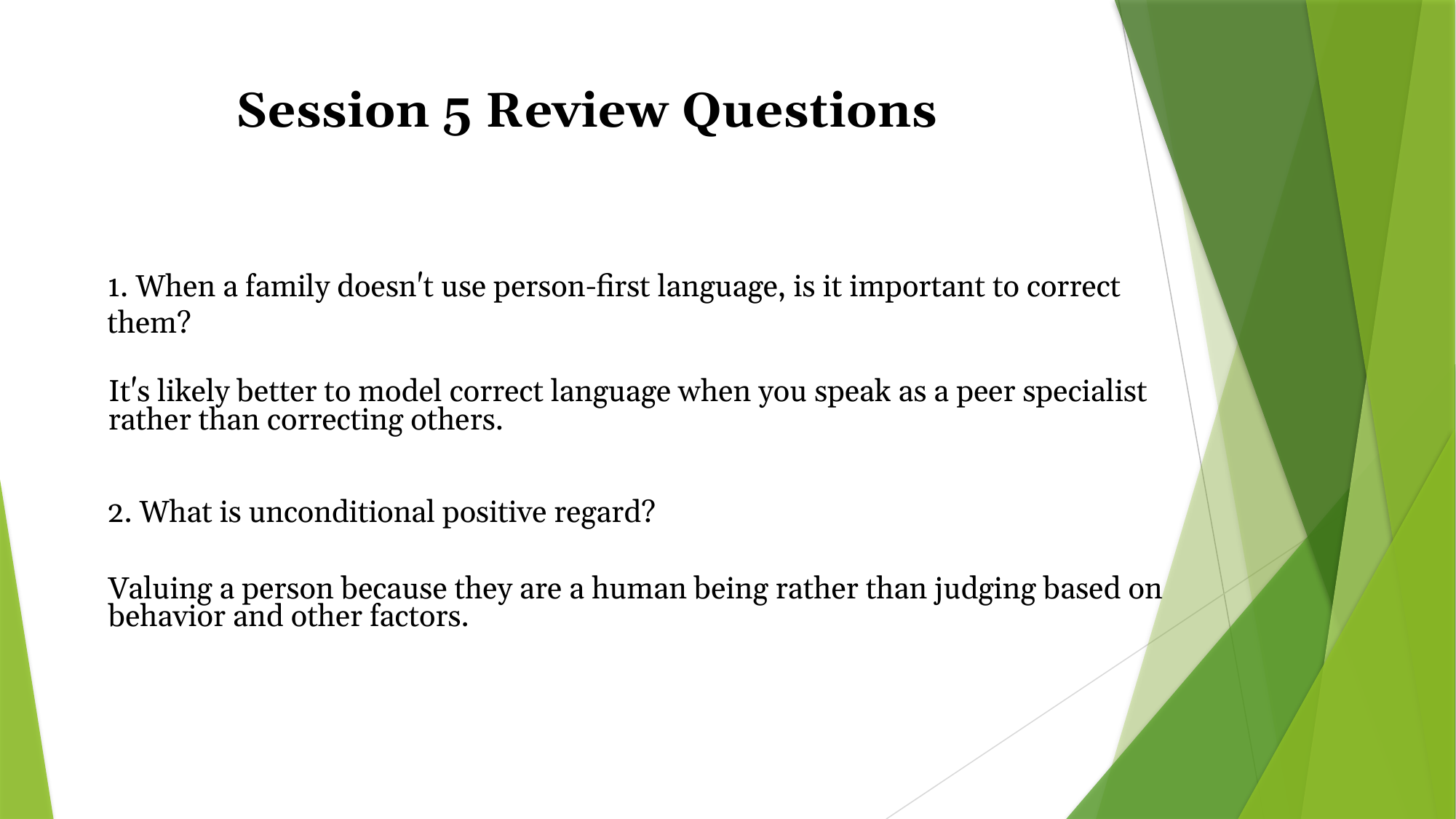

# Session 5 Review Questions
1. When a family doesn't use person-first language, is it important to correct them?
It's likely better to model correct language when you speak as a peer specialist rather than correcting others.
2. What is unconditional positive regard?
Valuing a person because they are a human being rather than judging based on behavior and other factors.